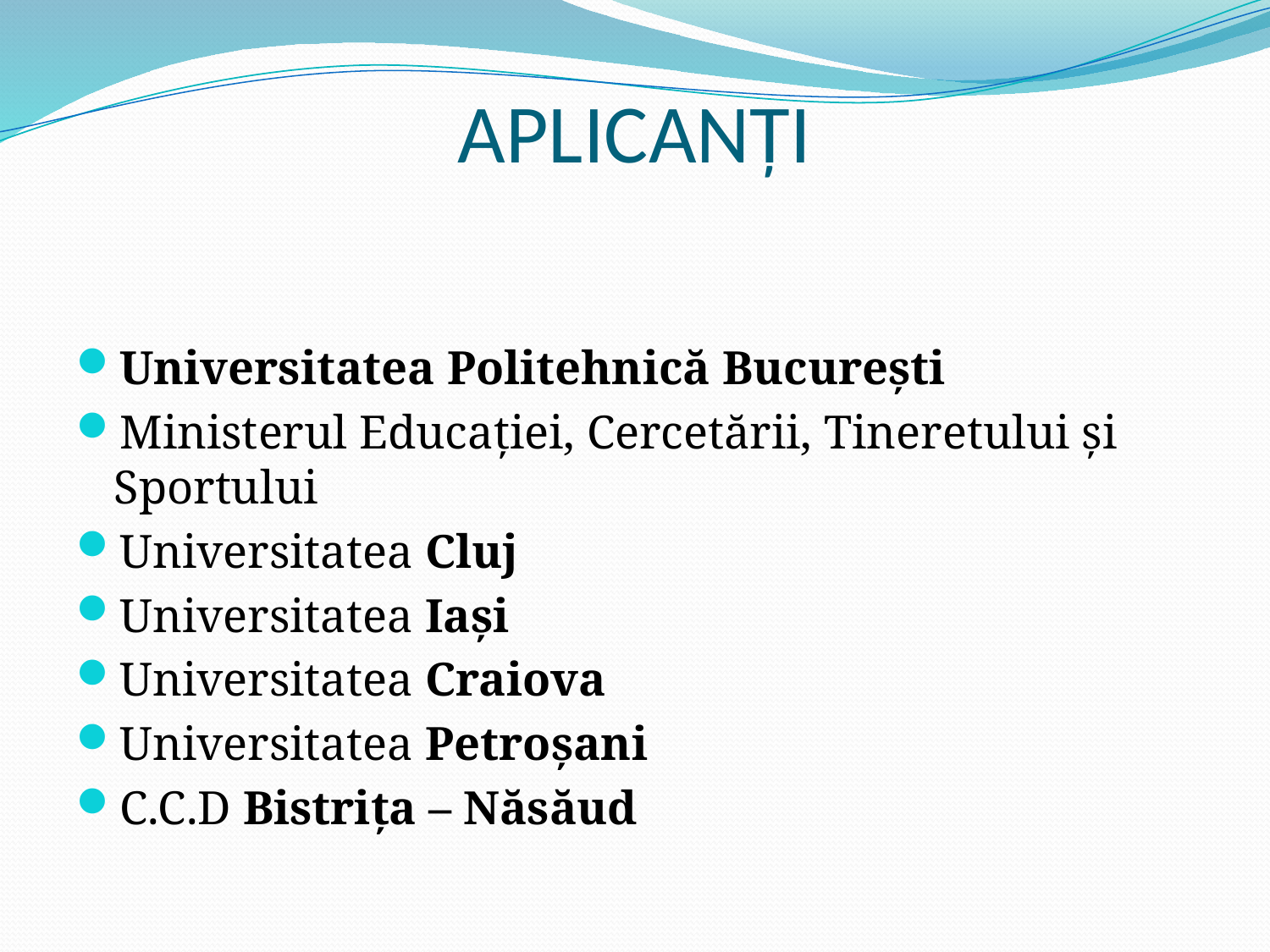

# APLICANŢI

Universitatea Politehnică Bucureşti
Ministerul Educaţiei, Cercetării, Tineretului şi Sportului
Universitatea Cluj
Universitatea Iaşi
Universitatea Craiova
Universitatea Petroşani
C.C.D Bistriţa – Năsăud